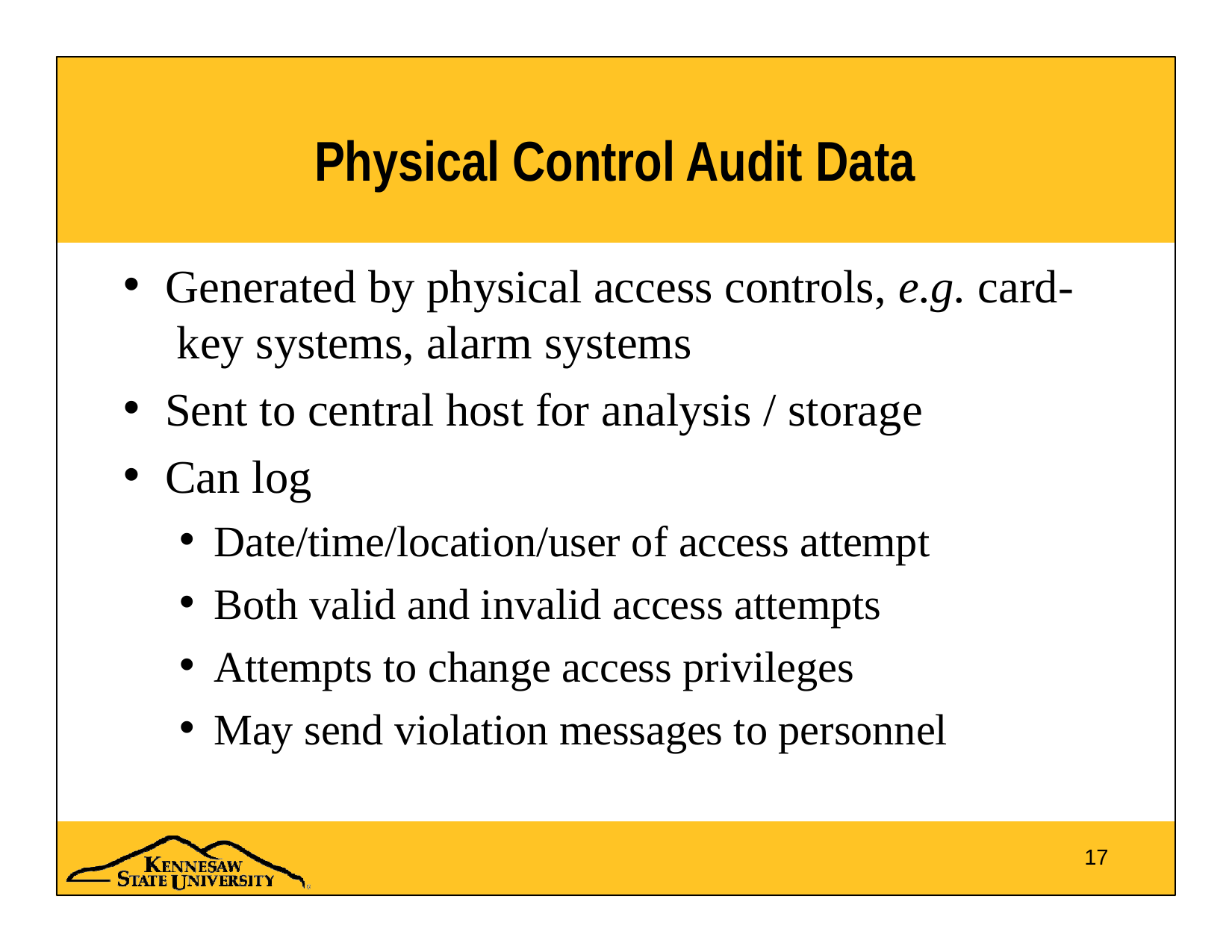

# Physical Control Audit Data
Generated by physical access controls, e.g. card-  key systems, alarm systems
Sent to central host for analysis / storage
Can log
Date/time/location/user of access attempt
Both valid and invalid access attempts
Attempts to change access privileges
May send violation messages to personnel

17